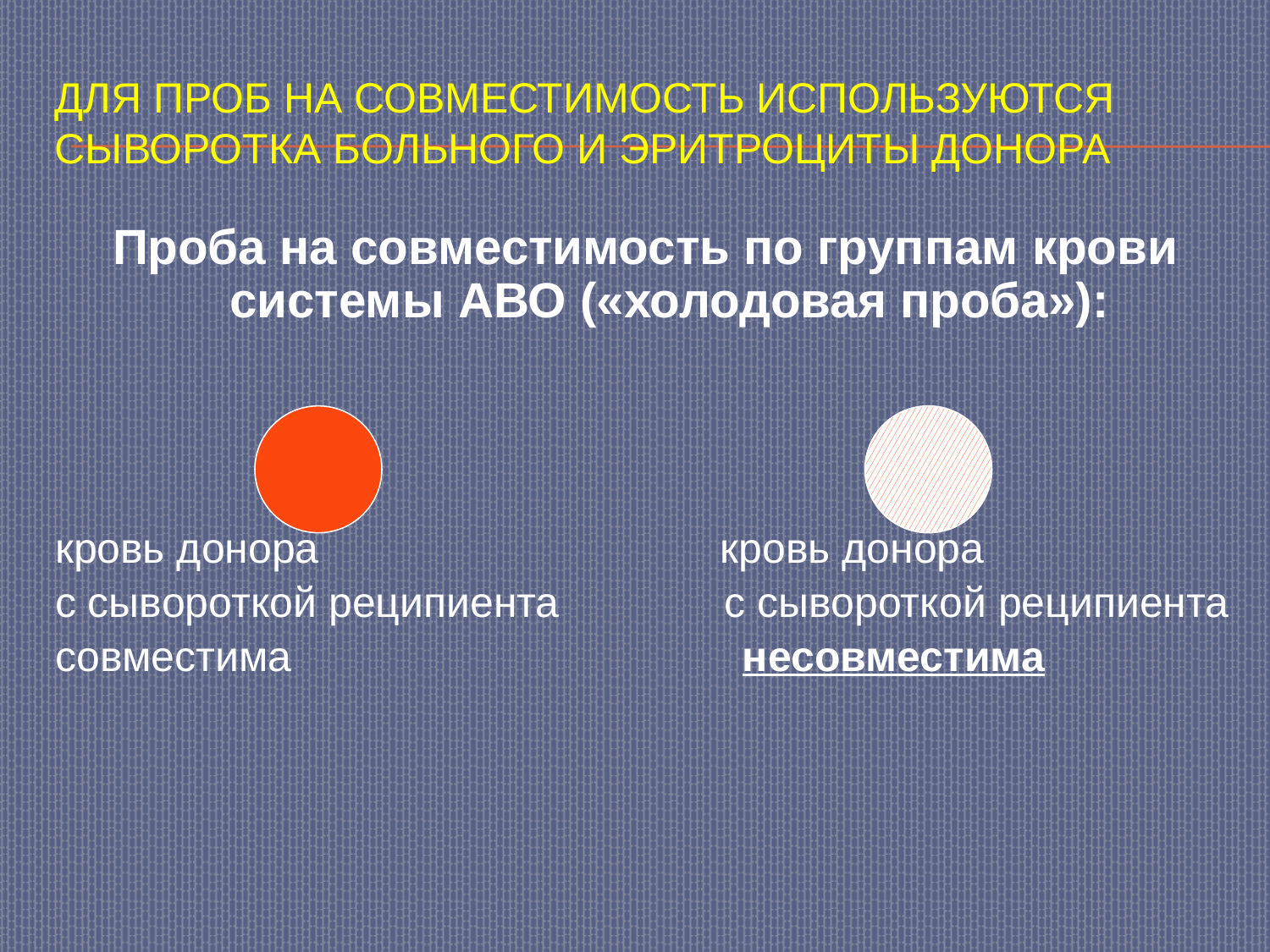

# Для проб на совместимость используются сыворотка больного и эритроциты донора
Проба на совместимость по группам крови системы АВО («холодовая проба»):

кровь донора                                  кровь донора
с сывороткой реципиента              с сывороткой реципиента
совместима                                      несовместима